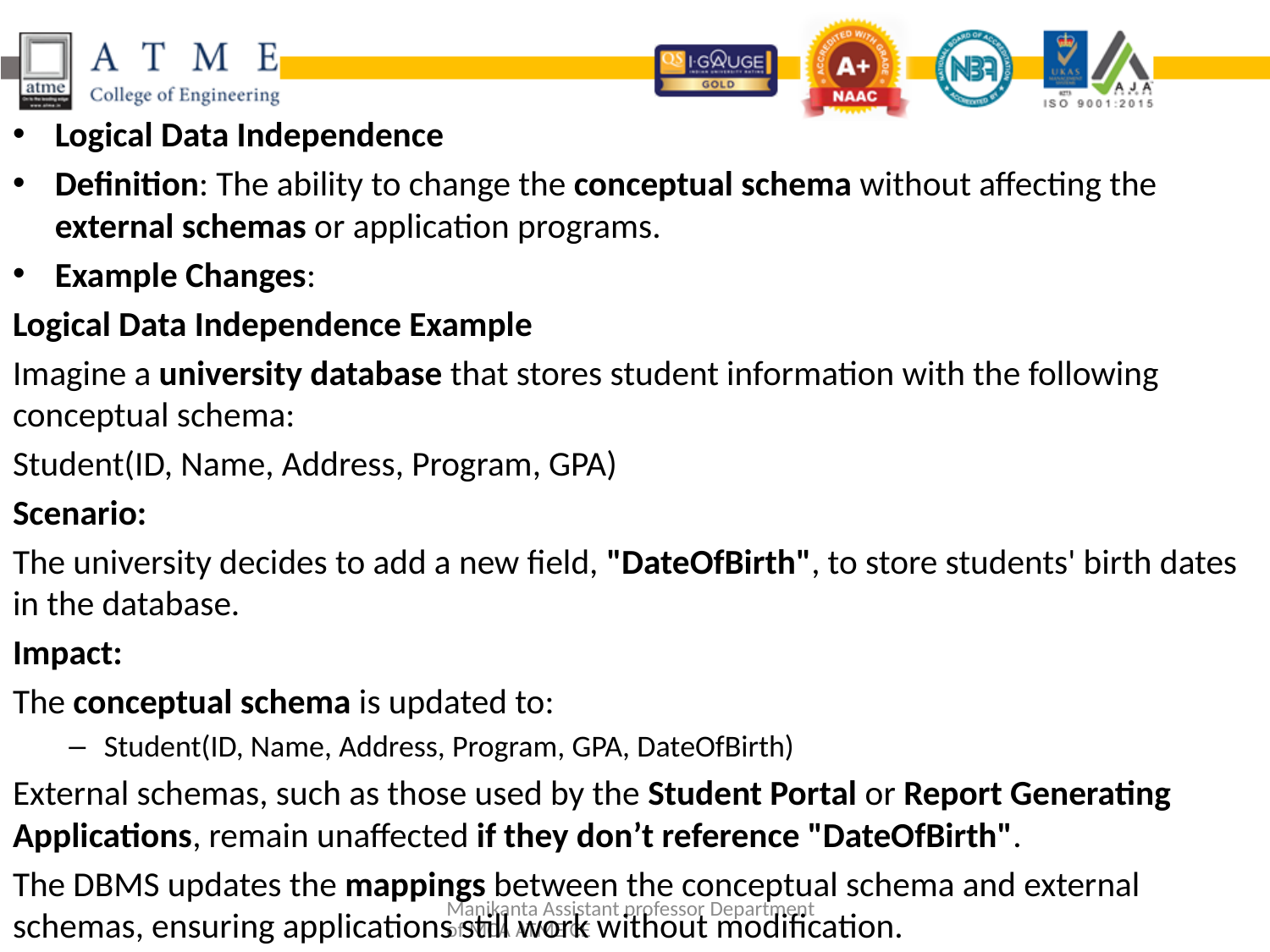

Logical Data Independence
Definition: The ability to change the conceptual schema without affecting the external schemas or application programs.
Example Changes:
Logical Data Independence Example
Imagine a university database that stores student information with the following conceptual schema:
Student(ID, Name, Address, Program, GPA)
Scenario:
The university decides to add a new field, "DateOfBirth", to store students' birth dates in the database.
Impact:
The conceptual schema is updated to:
Student(ID, Name, Address, Program, GPA, DateOfBirth)
External schemas, such as those used by the Student Portal or Report Generating Applications, remain unaffected if they don’t reference "DateOfBirth".
The DBMS updates the mappings between the conceptual schema and external schemas, ensuring applications still work without modification.

Manikanta Assistant professor Department of MCA ATME CE